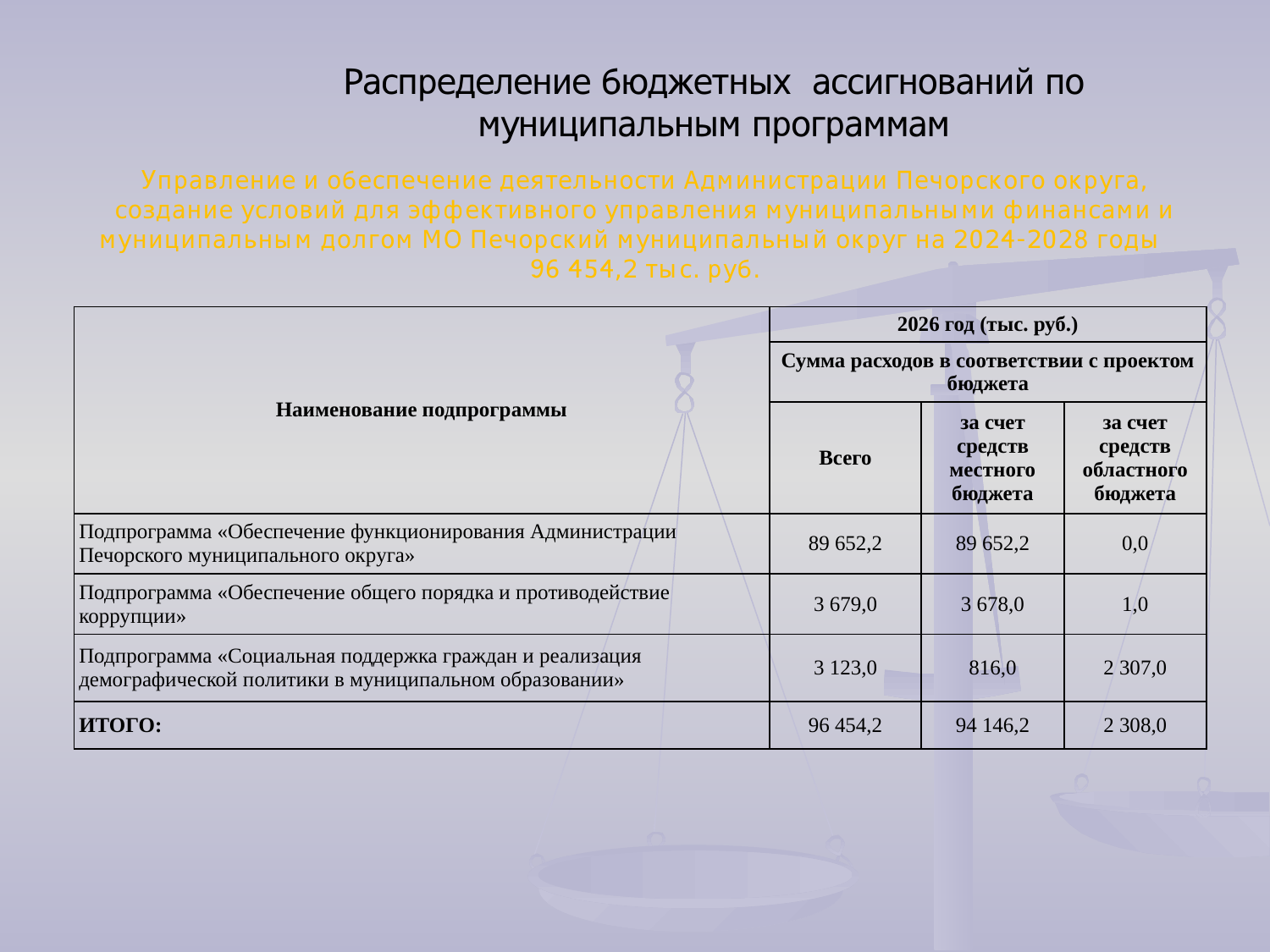

Распределение бюджетных  ассигнований по муниципальным программам
Управление и обеспечение деятельности Администрации Печорского округа, создание условий для эффективного управления муниципальными финансами и муниципальным долгом МО Печорский муниципальный округ на 2024-2028 годы     96 454,2 тыс. руб.
| Наименование подпрограммы | 2026 год (тыс. руб.) |  |  |
| --- | --- | --- | --- |
|  | Сумма расходов в соответствии с проектом бюджета |  |  |
|  | Всего | за счет средств местного бюджета | за счет средств областного бюджета |
| Подпрограмма «Обеспечение функционирования Администрации Печорского муниципального округа» | 89 652,2 | 89 652,2 | 0,0 |
| Подпрограмма «Обеспечение общего порядка и противодействие коррупции» | 3 679,0 | 3 678,0 | 1,0 |
| Подпрограмма «Социальная поддержка граждан и реализация демографической политики в муниципальном образовании» | 3 123,0 | 816,0 | 2 307,0 |
| ИТОГО: | 96 454,2 | 94 146,2 | 2 308,0 |